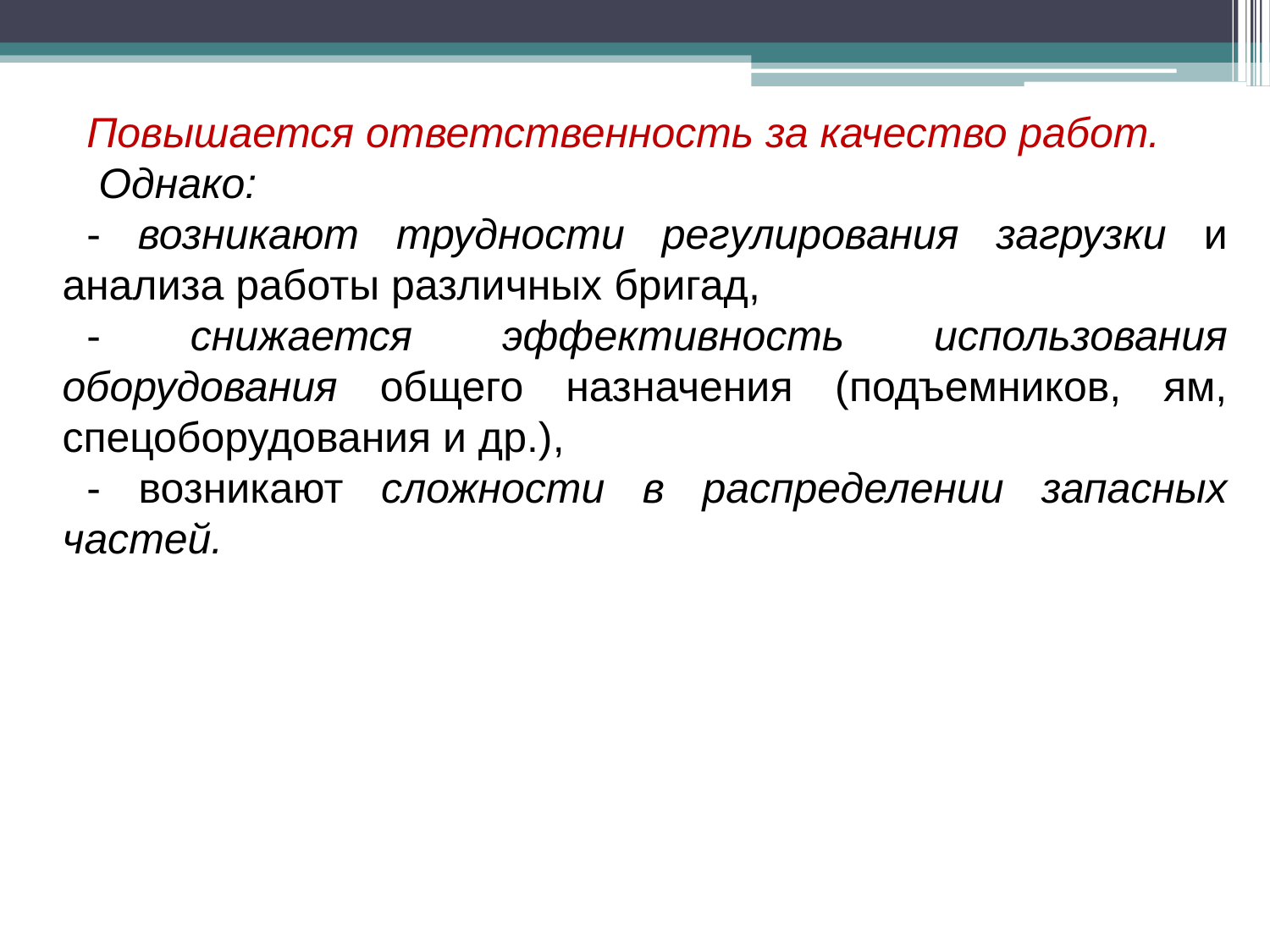

Повышается ответственность за качество работ.
 Однако:
- возникают трудности регулирования загрузки и анализа работы различных бригад,
- снижается эффективность использования оборудования общего назначения (подъемников, ям, спецоборудования и др.),
- возникают сложности в распределении запасных частей.